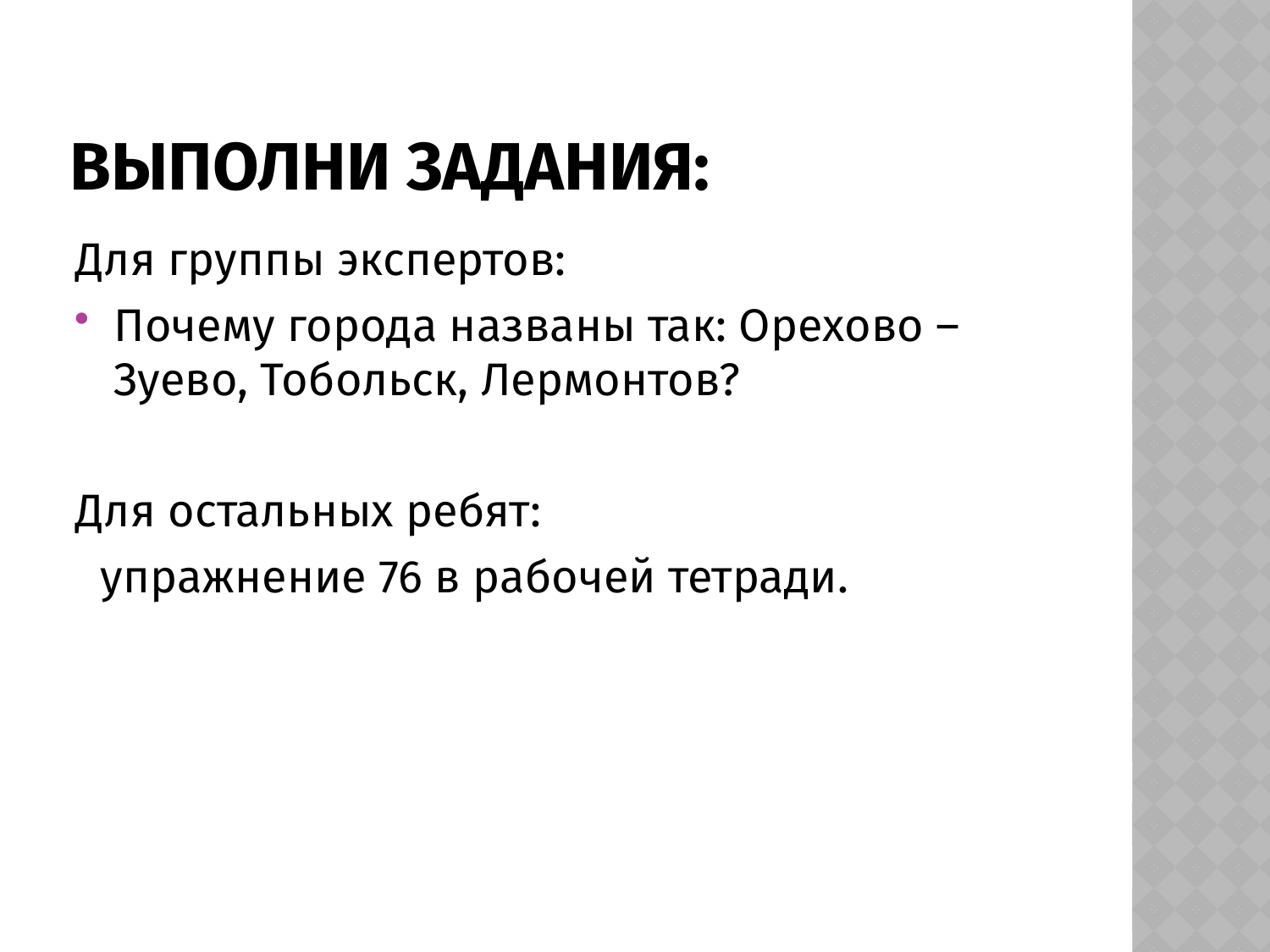

# Выполни задания:
Для группы экспертов:
Почему города названы так: Орехово – Зуево, Тобольск, Лермонтов?

Для остальных ребят:
  упражнение 76 в рабочей тетради.